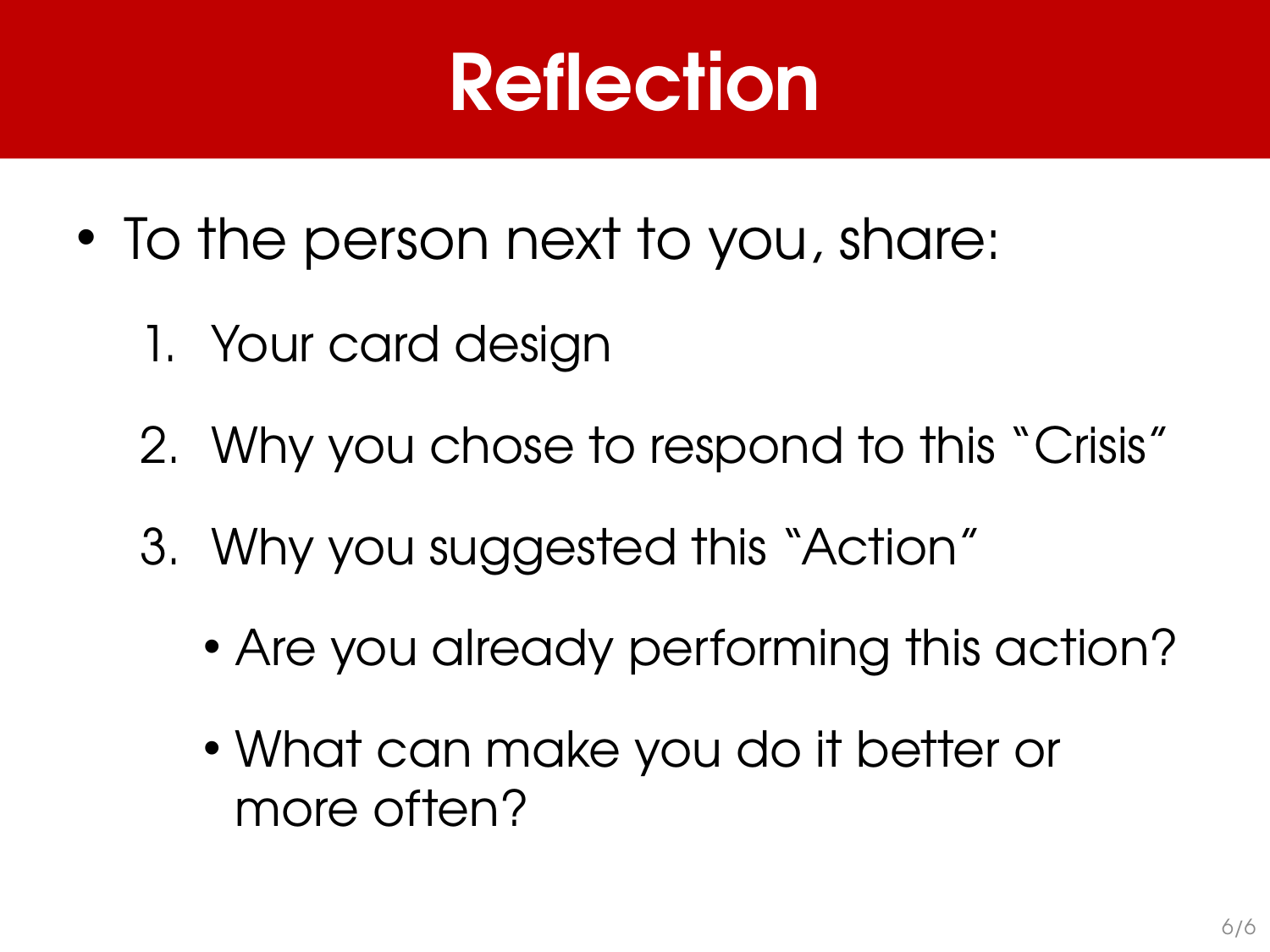

# Reflection
To the person next to you, share:
Your card design
Why you chose to respond to this “Crisis”
Why you suggested this “Action”
Are you already performing this action?
What can make you do it better or more often?
6/6